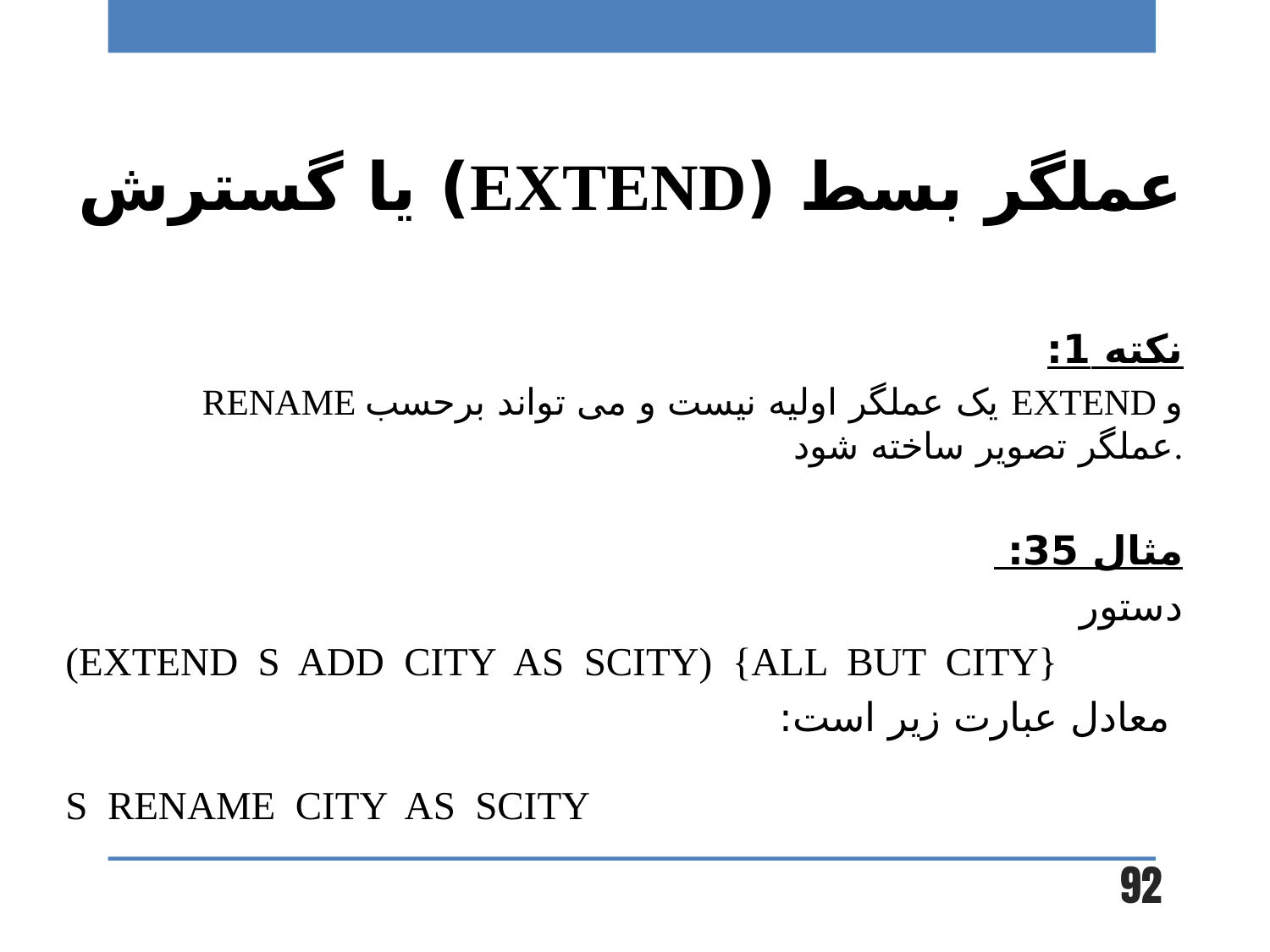

عملگر بسط (EXTEND) یا گسترش

نکته 1:
 RENAME یک عملگر اولیه نیست و می تواند برحسب EXTEND و عملگر تصویر ساخته شود.

مثال 35:
دستور
(EXTEND  S  ADD  CITY  AS  SCITY)  {ALL  BUT  CITY}
 معادل عبارت زیر است:

S  RENAME  CITY  AS  SCITY

92